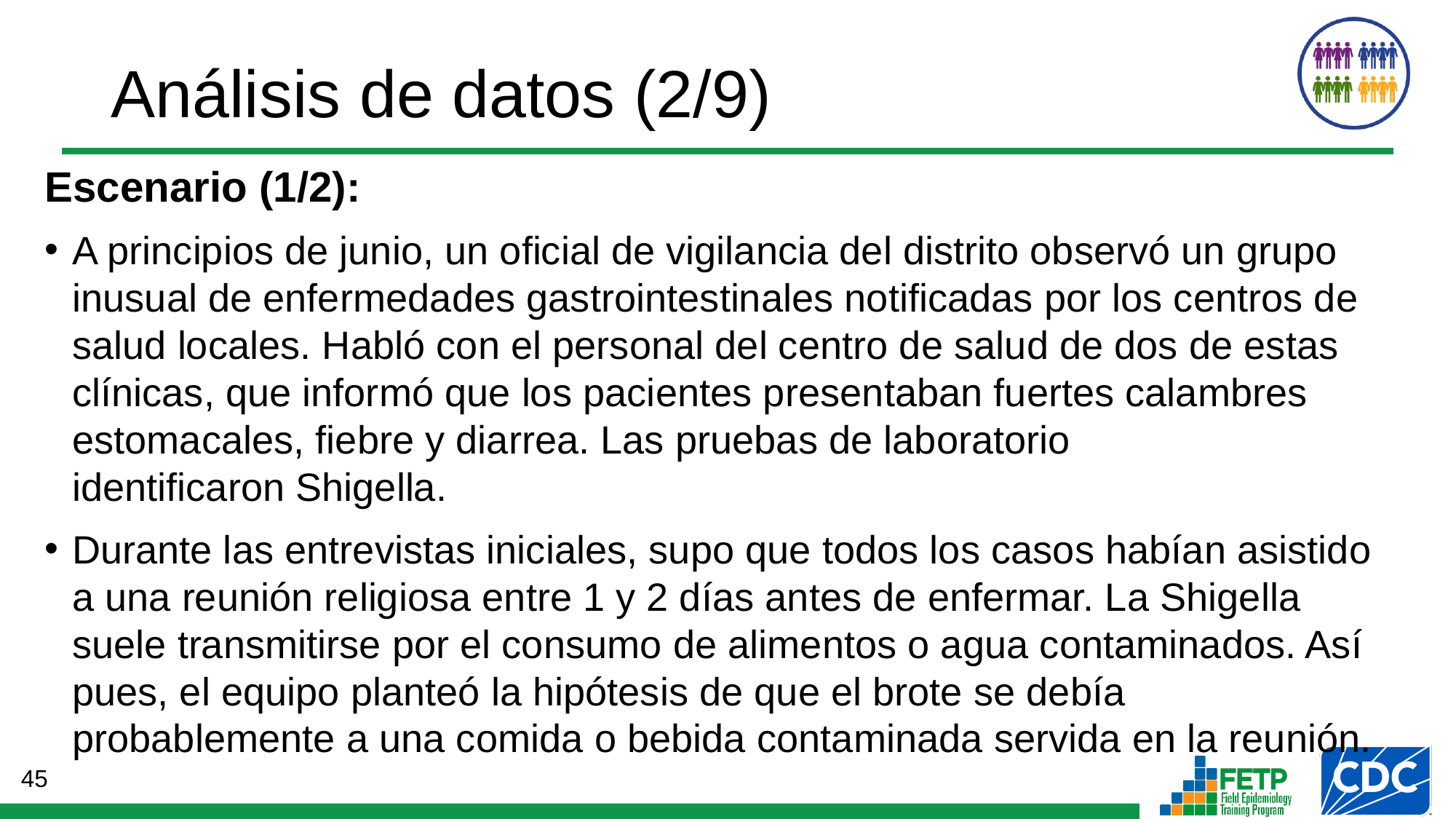

Análisis de datos (2/9)
Escenario (1/2):
A principios de junio, un oficial de vigilancia del distrito observó un grupo inusual de enfermedades gastrointestinales notificadas por los centros de salud locales. Habló con el personal del centro de salud de dos de estas clínicas, que informó que los pacientes presentaban fuertes calambres estomacales, fiebre y diarrea. Las pruebas de laboratorio
identificaron Shigella.
Durante las entrevistas iniciales, supo que todos los casos habían asistido a una reunión religiosa entre 1 y 2 días antes de enfermar. La Shigella suele transmitirse por el consumo de alimentos o agua contaminados. Así pues, el equipo planteó la hipótesis de que el brote se debía probablemente a una comida o bebida contaminada servida en la reunión.